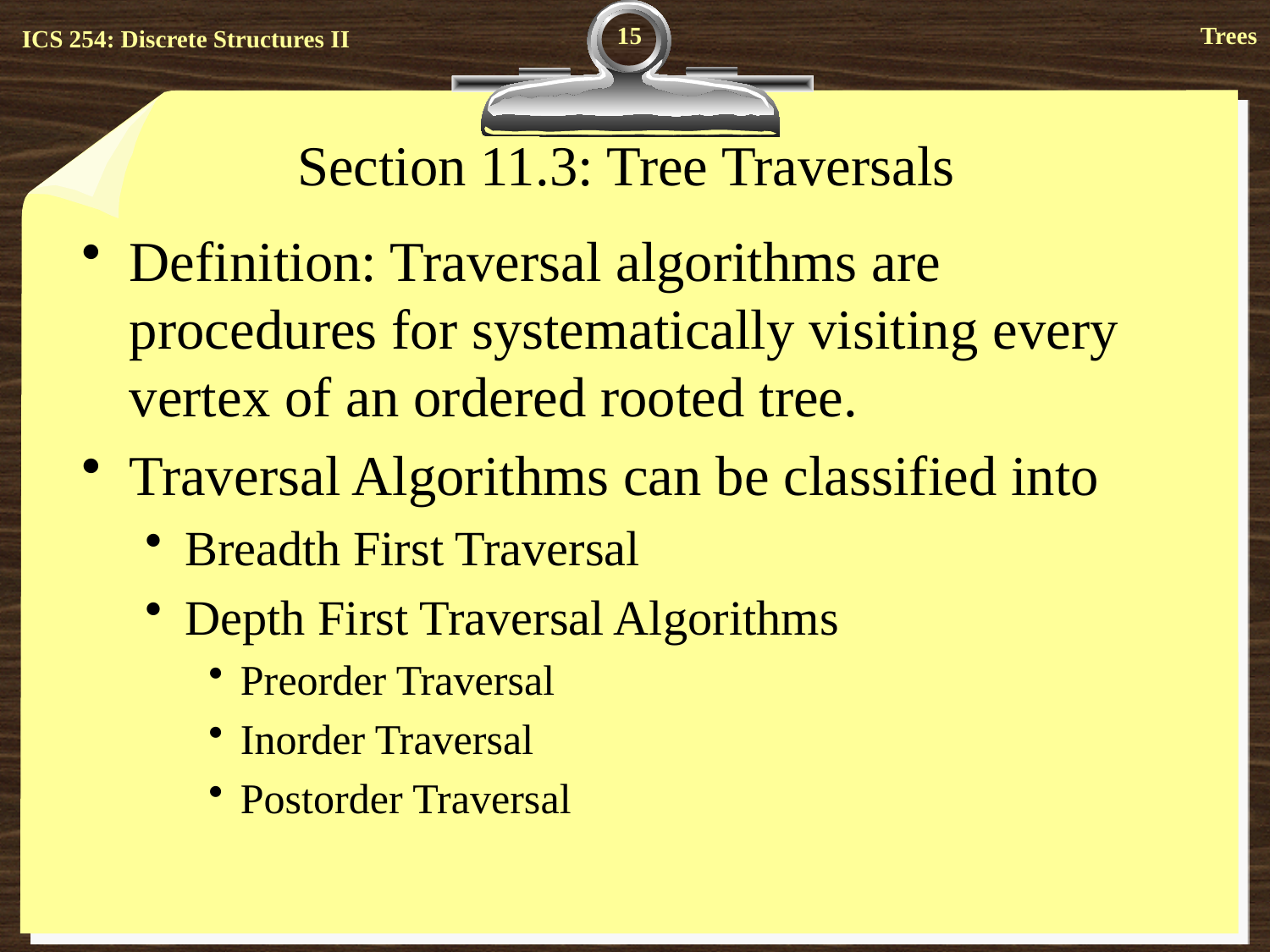

15
# Section 11.3: Tree Traversals
Definition: Traversal algorithms are procedures for systematically visiting every vertex of an ordered rooted tree.
Traversal Algorithms can be classified into
Breadth First Traversal
Depth First Traversal Algorithms
Preorder Traversal
Inorder Traversal
Postorder Traversal